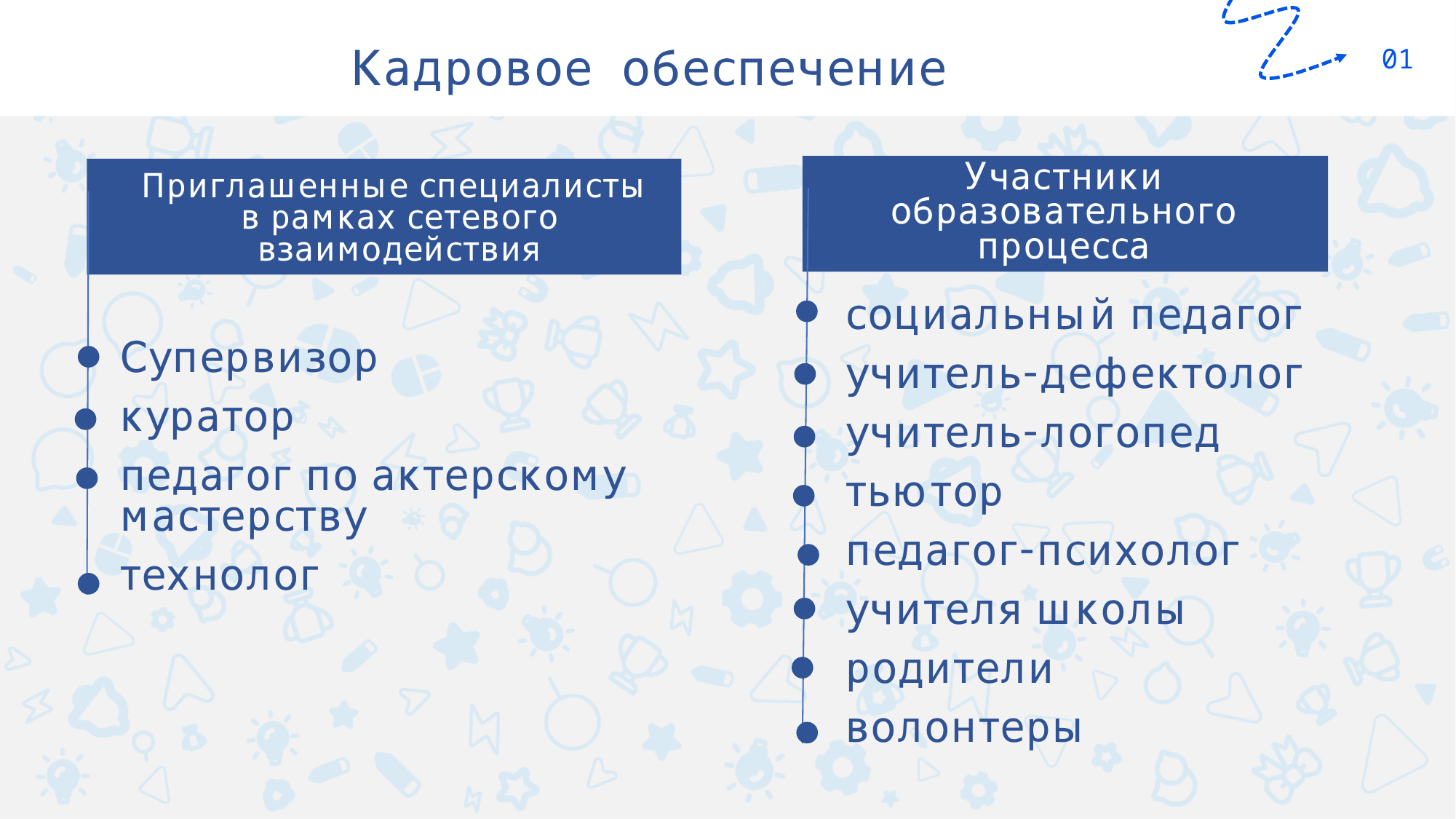

01
Кадровое  обеспечение
Участники
образовательного процесса

Приглашенные специалисты
в рамках сетевого взаимодействия
социальный педагог
учитель-дефектолог
учитель-логопед
тьютор
педагог-психолог
учителя школы
родители
волонтеры

Супервизор
куратор
педагог по актерскому мастерству
технолог